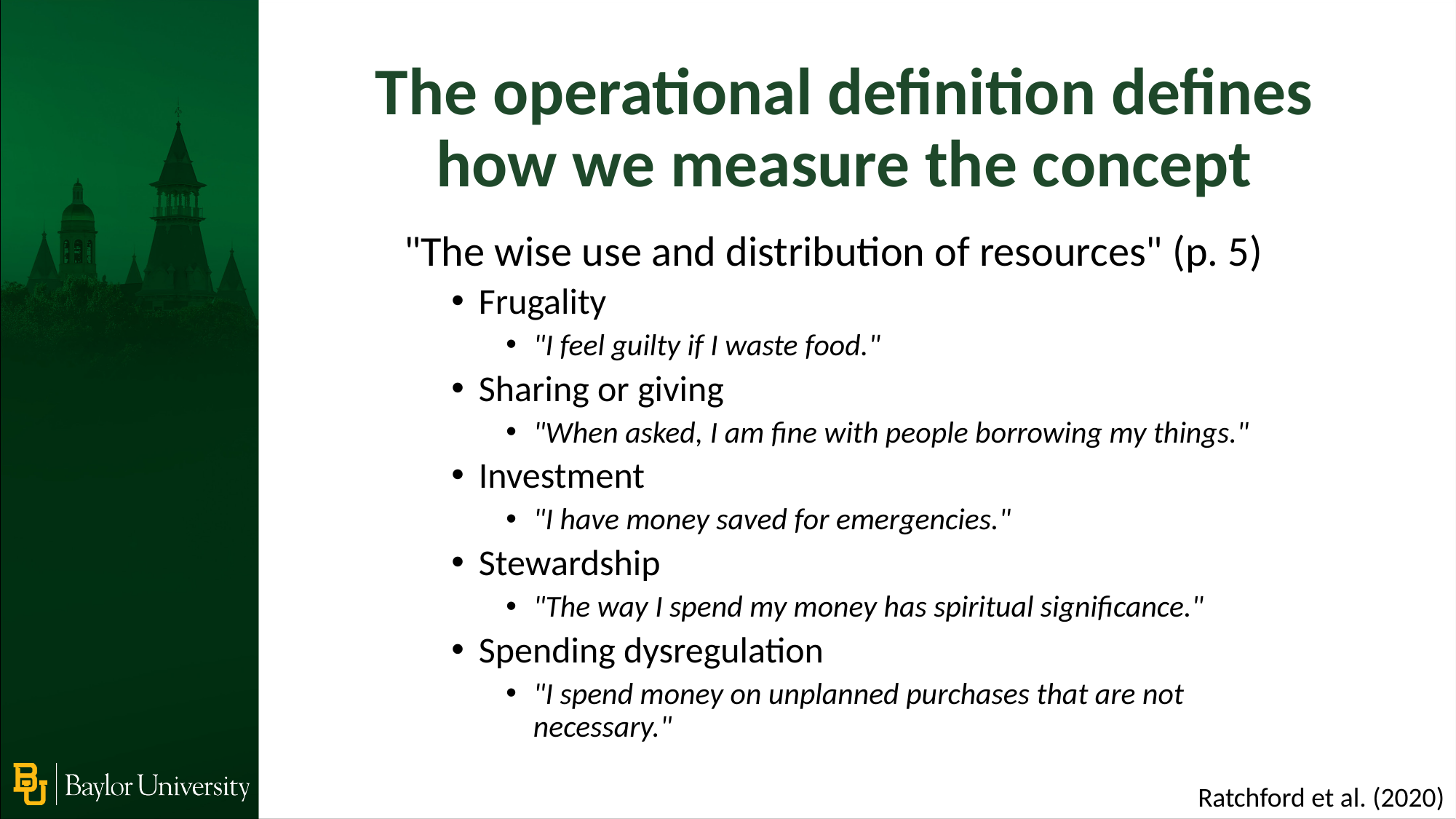

The operational definition defines how we measure the concept
"The wise use and distribution of resources" (p. 5)
Frugality
"I feel guilty if I waste food."
Sharing or giving
"When asked, I am fine with people borrowing my things."
Investment
"I have money saved for emergencies."
Stewardship
"The way I spend my money has spiritual significance."
Spending dysregulation
"I spend money on unplanned purchases that are not necessary."
Ratchford et al. (2020)